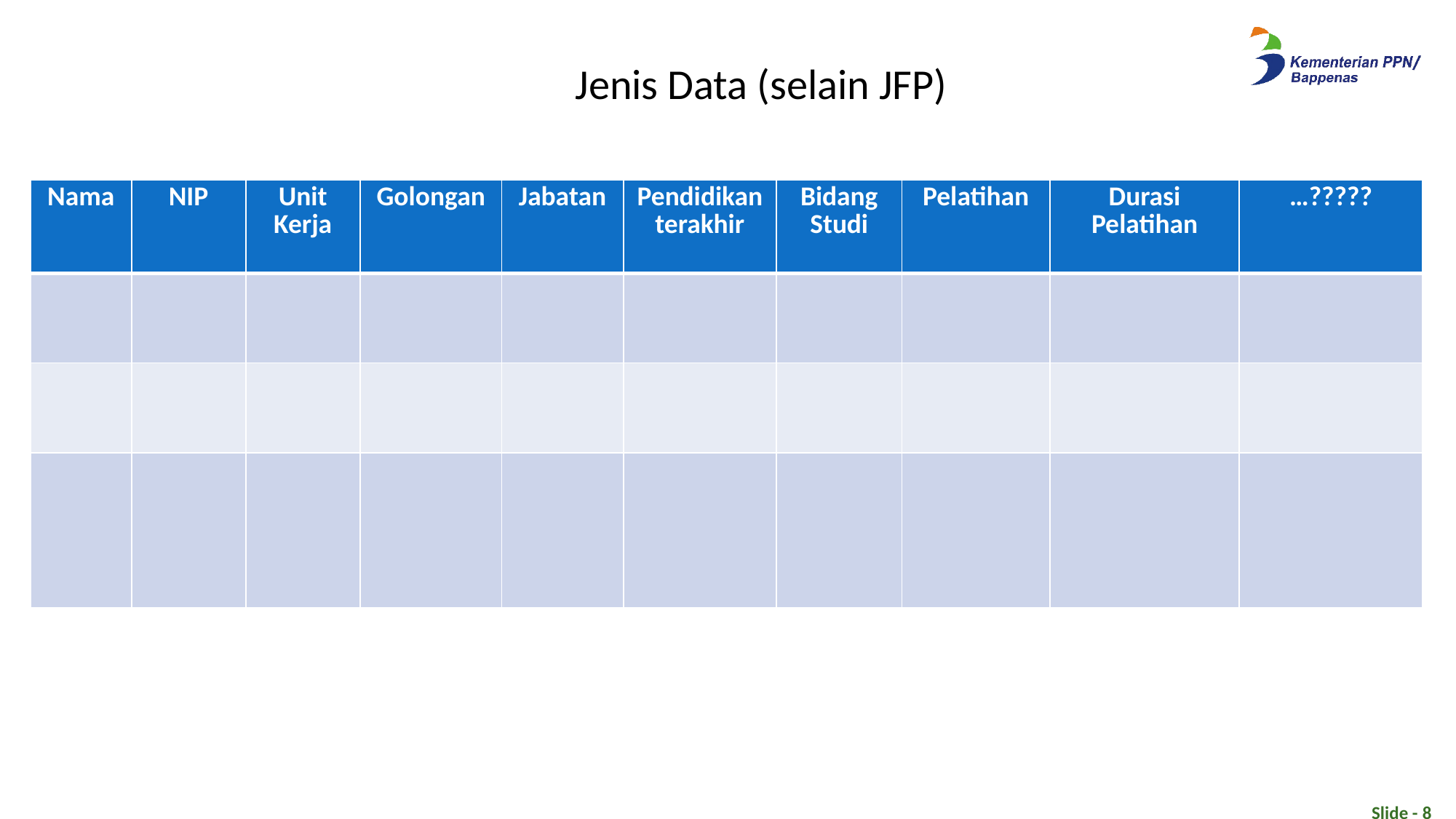

Jenis Data (selain JFP)
| Nama | NIP | Unit Kerja | Golongan | Jabatan | Pendidikan terakhir | Bidang Studi | Pelatihan | Durasi Pelatihan | …????? |
| --- | --- | --- | --- | --- | --- | --- | --- | --- | --- |
|  |  |  |  |  |  |  |  |  |  |
|  |  |  |  |  |  |  |  |  |  |
|  |  |  |  |  |  |  |  |  |  |
Slide - 8